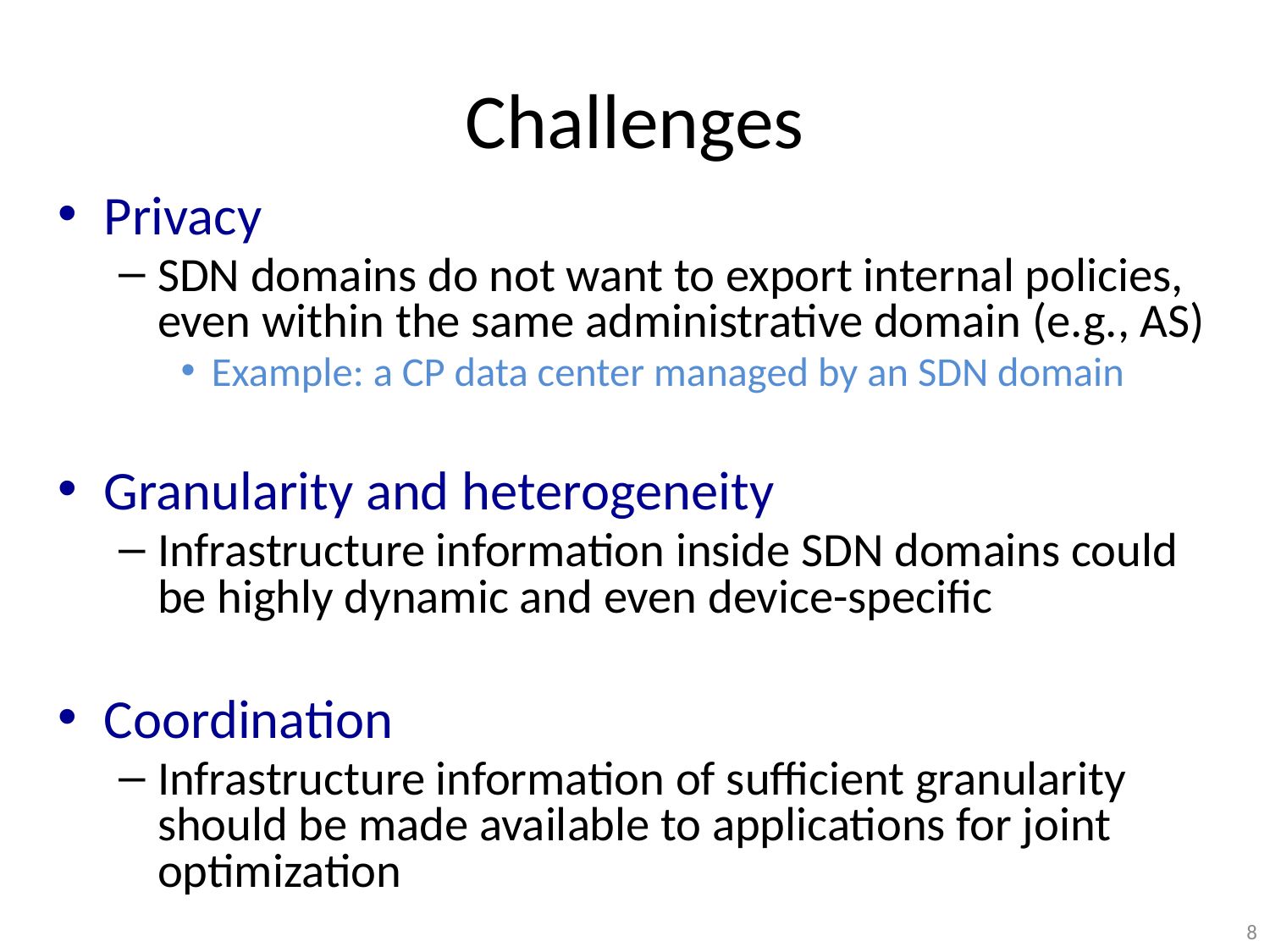

# Challenges
Privacy
SDN domains do not want to export internal policies, even within the same administrative domain (e.g., AS)
Example: a CP data center managed by an SDN domain

Granularity and heterogeneity
Infrastructure information inside SDN domains could be highly dynamic and even device-specific

Coordination
Infrastructure information of sufficient granularity should be made available to applications for joint optimization
8